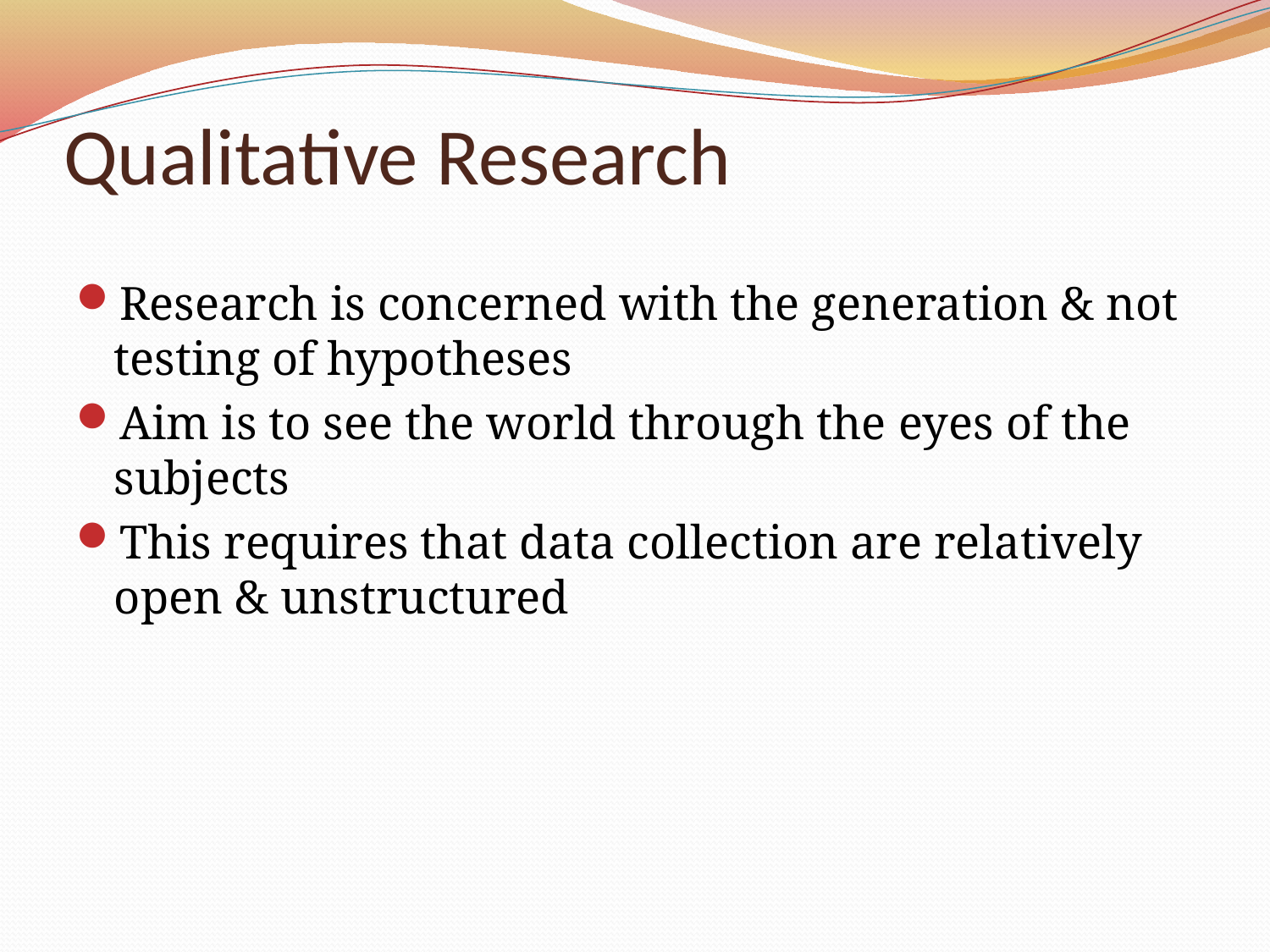

# Qualitative Research
Research is concerned with the generation & not testing of hypotheses
Aim is to see the world through the eyes of the subjects
This requires that data collection are relatively open & unstructured